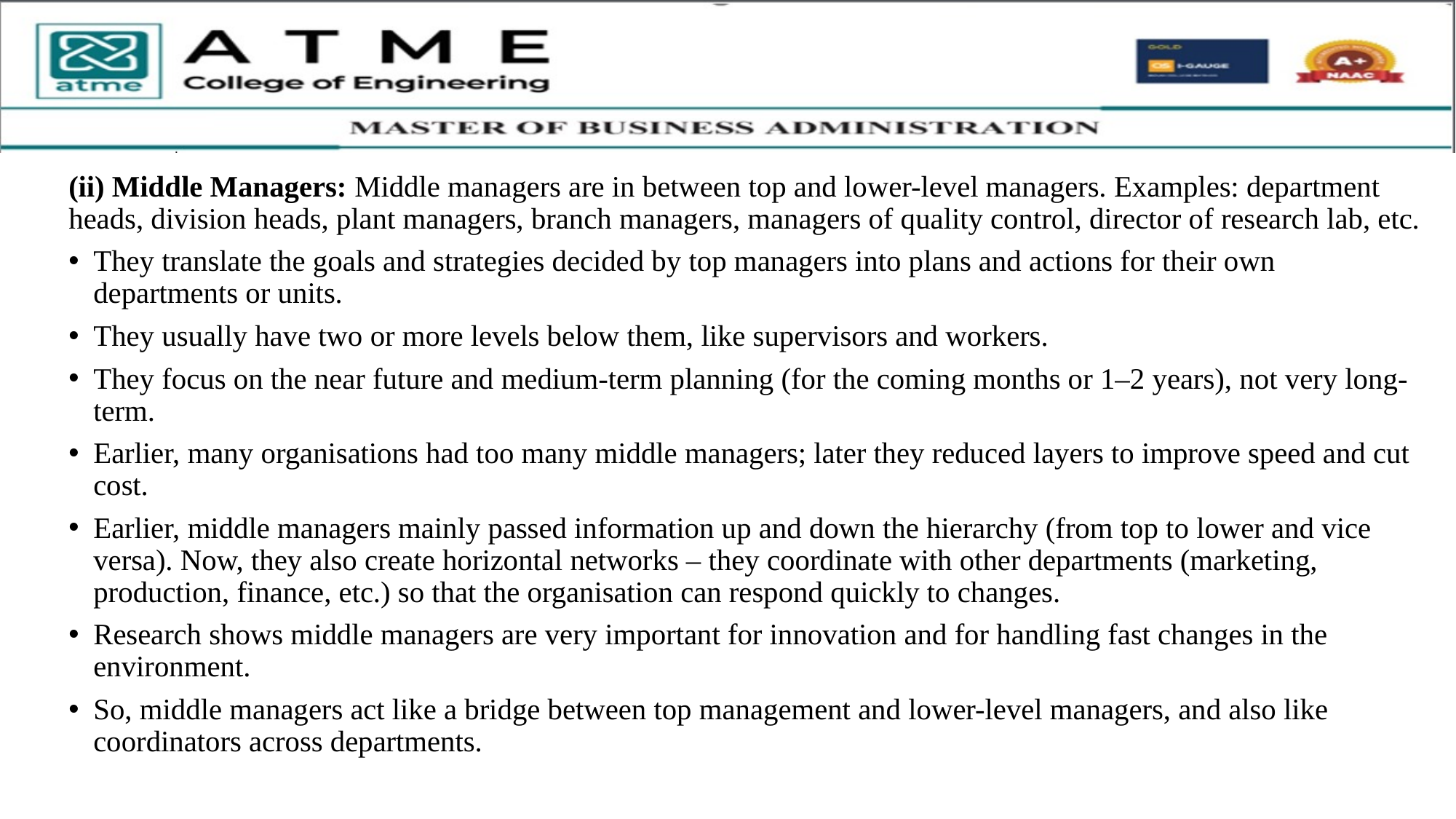

(ii) Middle Managers: Middle managers are in between top and lower-level managers. Examples: department heads, division heads, plant managers, branch managers, managers of quality control, director of research lab, etc.
They translate the goals and strategies decided by top managers into plans and actions for their own departments or units.
They usually have two or more levels below them, like supervisors and workers.
They focus on the near future and medium-term planning (for the coming months or 1–2 years), not very long-term.
Earlier, many organisations had too many middle managers; later they reduced layers to improve speed and cut cost.
Earlier, middle managers mainly passed information up and down the hierarchy (from top to lower and vice versa). Now, they also create horizontal networks – they coordinate with other departments (marketing, production, finance, etc.) so that the organisation can respond quickly to changes.
Research shows middle managers are very important for innovation and for handling fast changes in the environment.
So, middle managers act like a bridge between top management and lower-level managers, and also like coordinators across departments.